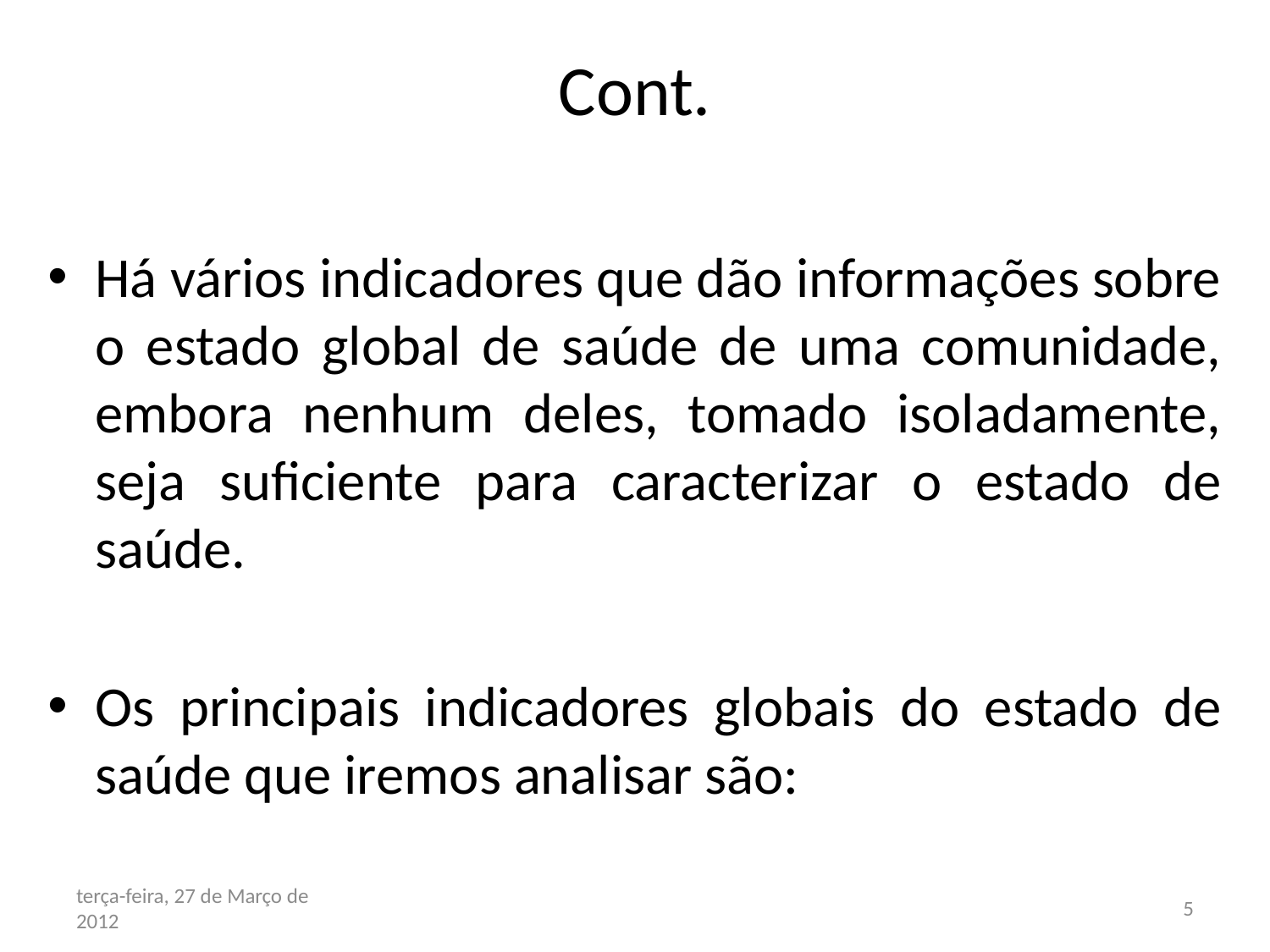

# Cont.

Há vários indicadores que dão informações sobre o estado global de saúde de uma comunidade, embora nenhum deles, tomado isoladamente, seja suficiente para caracterizar o estado de saúde.

Os principais indicadores globais do estado de saúde que iremos analisar são:

terça-feira, 27 de Março de 2012
5